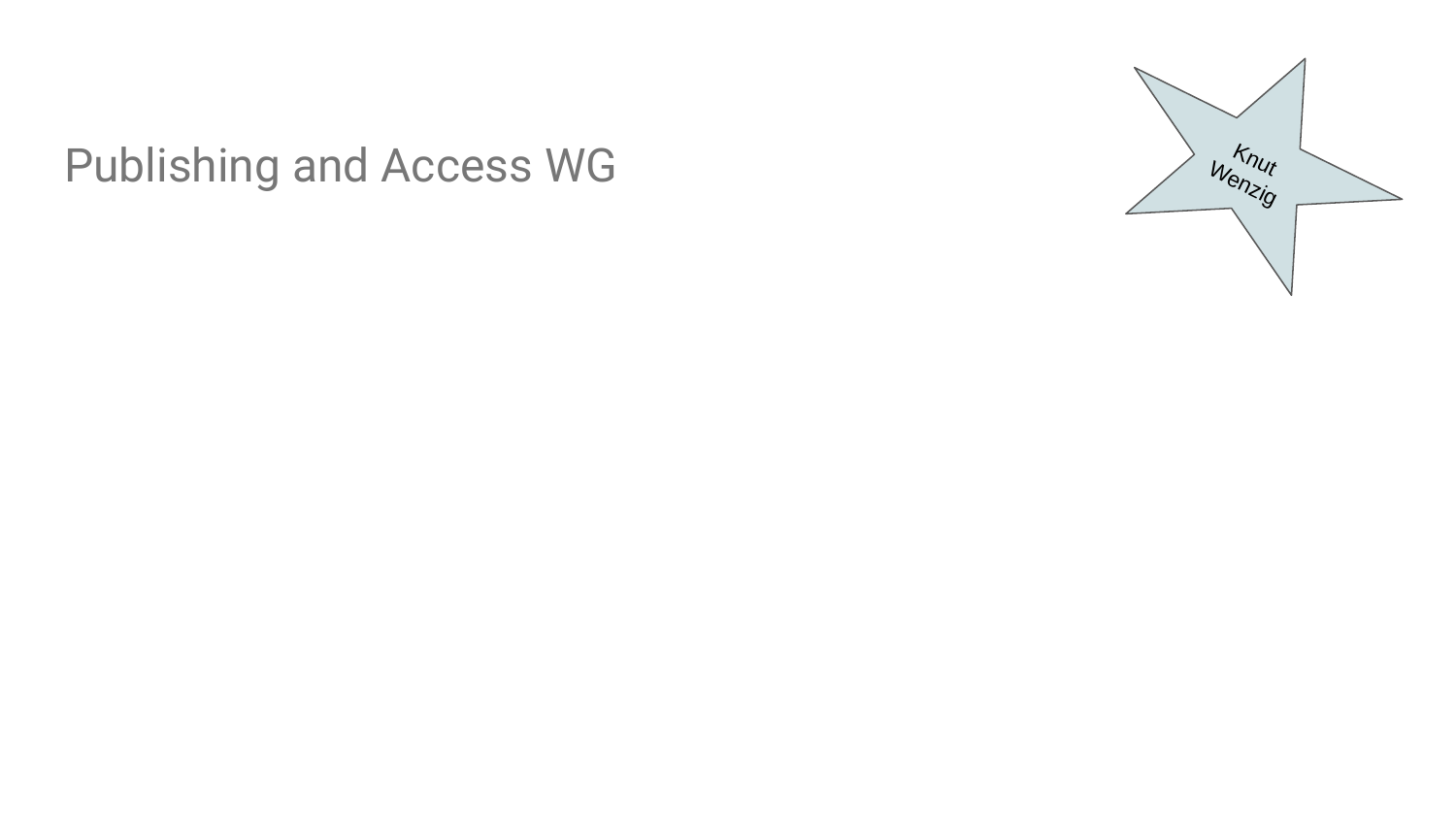

Knut Wenzig
# Publishing and Access WG